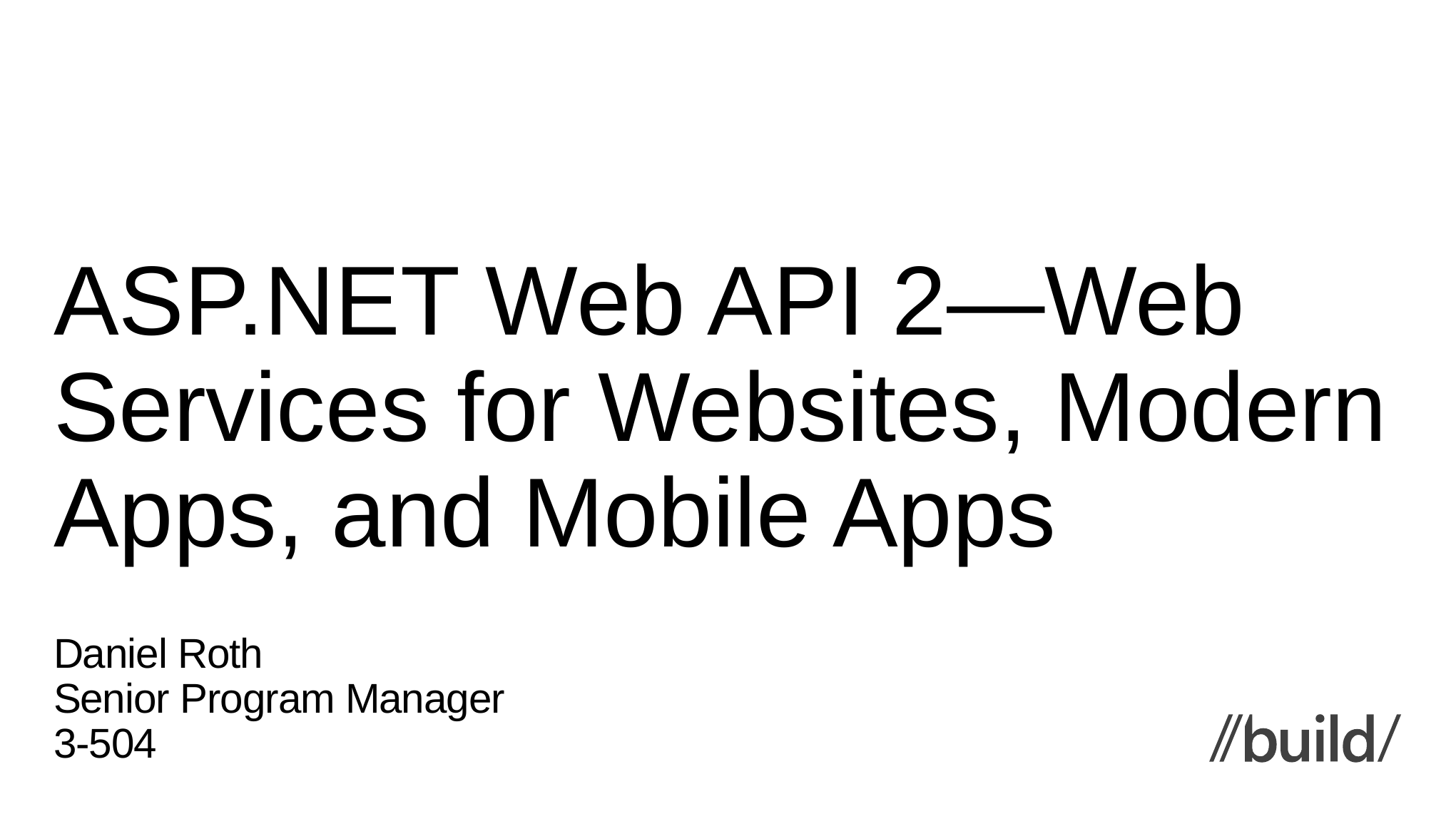

# ASP.NET Web API 2—Web Services for Websites, Modern Apps, and Mobile Apps
Daniel Roth
Senior Program Manager
3-504